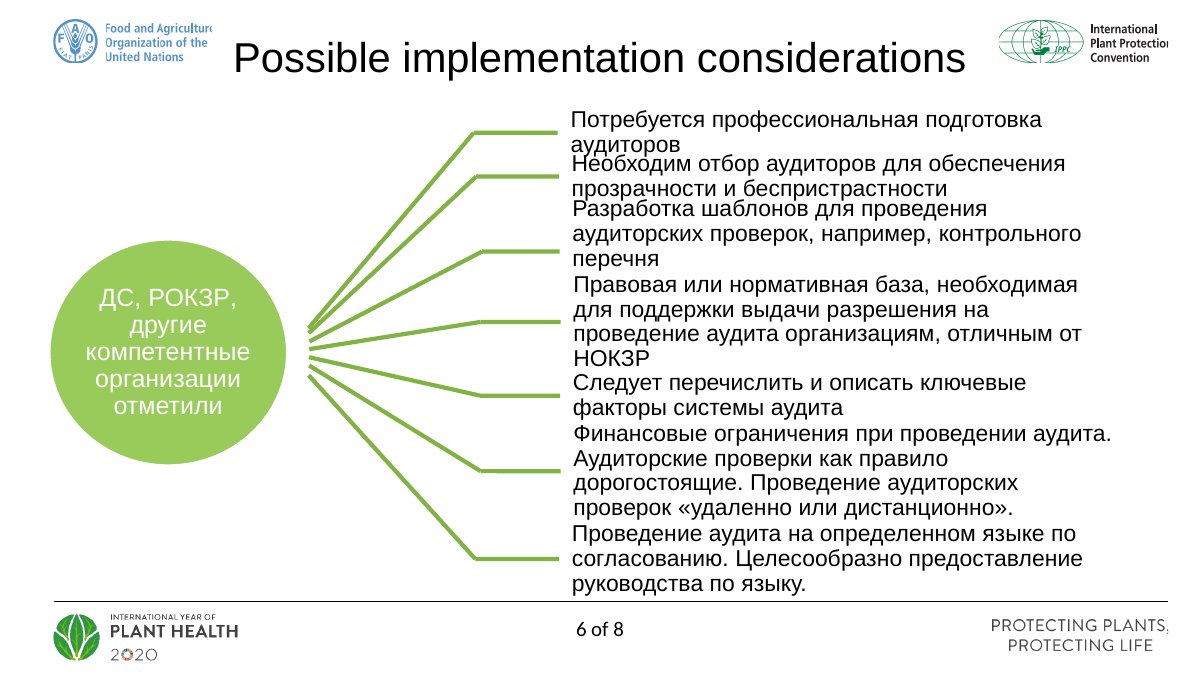

Possible implementation considerations
ДС, РОКЗР, другие компетентные организации отметили
Потребуется профессиональная подготовка аудиторов
Необходим отбор аудиторов для обеспечения прозрачности и беспристрастности
Разработка шаблонов для проведения аудиторских проверок, например, контрольного перечня

Правовая или нормативная база, необходимая для поддержки выдачи разрешения на проведение аудита организациям, отличным от НОКЗР
Следует перечислить и описать ключевые факторы системы аудита
Финансовые ограничения при проведении аудита. Аудиторские проверки как правило дорогостоящие. Проведение аудиторских проверок «удаленно или дистанционно».
Проведение аудита на определенном языке по согласованию. Целесообразно предоставление руководства по языку.
6 of 8